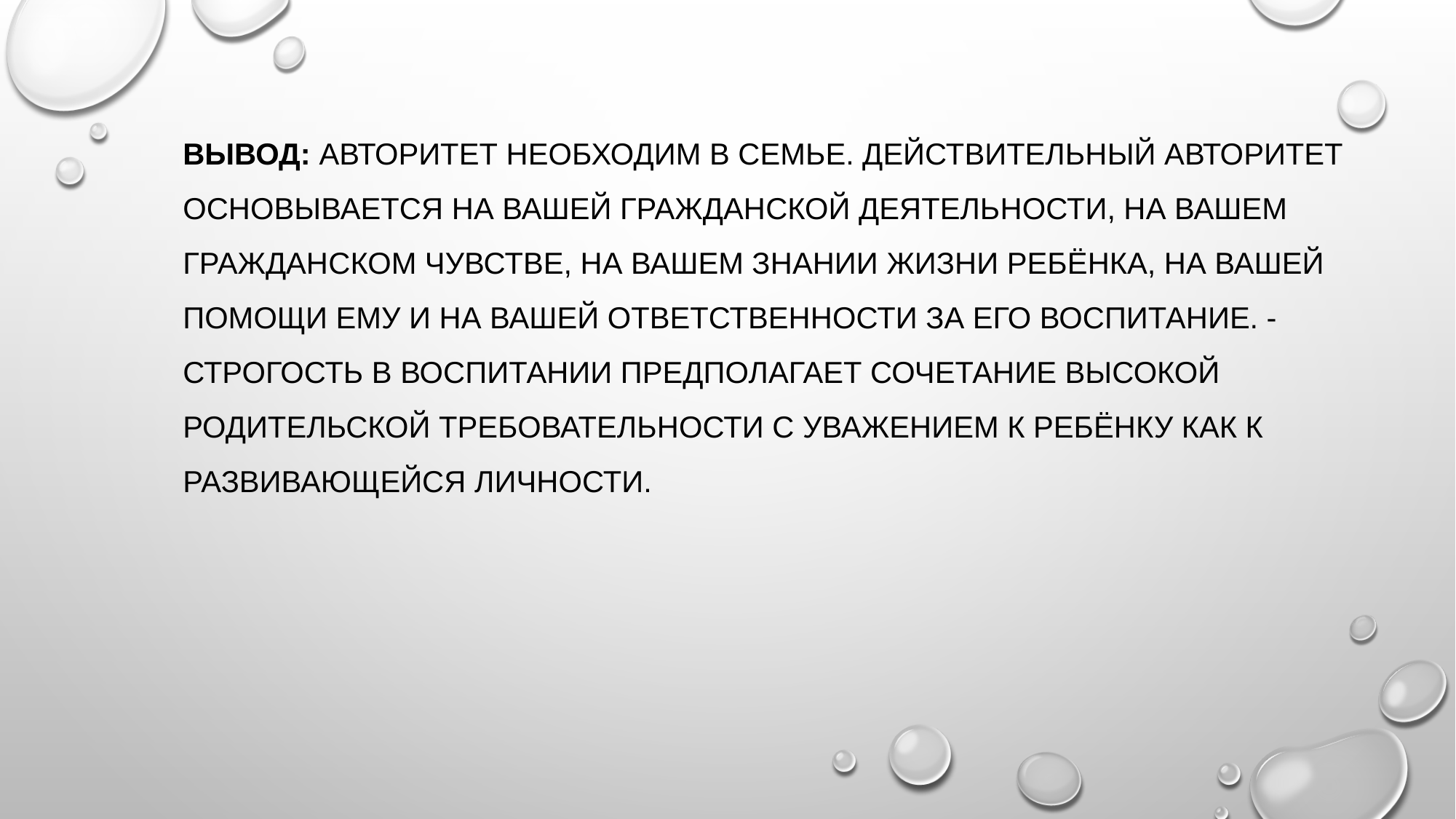

Вывод: Авторитет необходим в семье. Действительный авторитет основывается на вашей гражданской деятельности, на вашем гражданском чувстве, на вашем знании жизни ребёнка, на вашей помощи ему и на вашей ответственности за его воспитание. - Строгость в воспитании предполагает сочетание высокой родительской требовательности с уважением к ребёнку как к развивающейся личности.